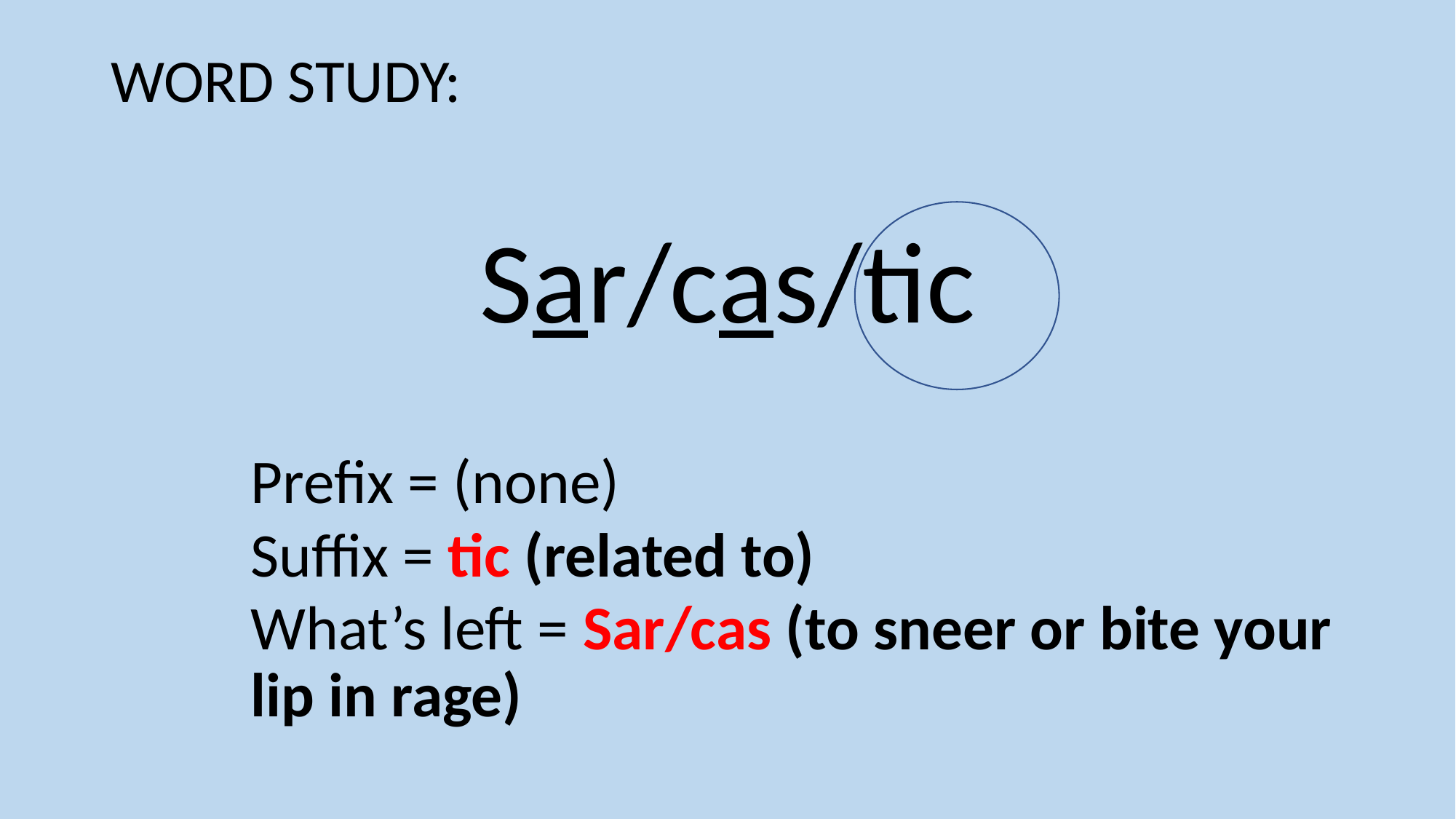

# WORD STUDY:

Sar/cas/tic

Prefix = (none)
Suffix = tic (related to)
What’s left = Sar/cas (to sneer or bite your lip in rage)